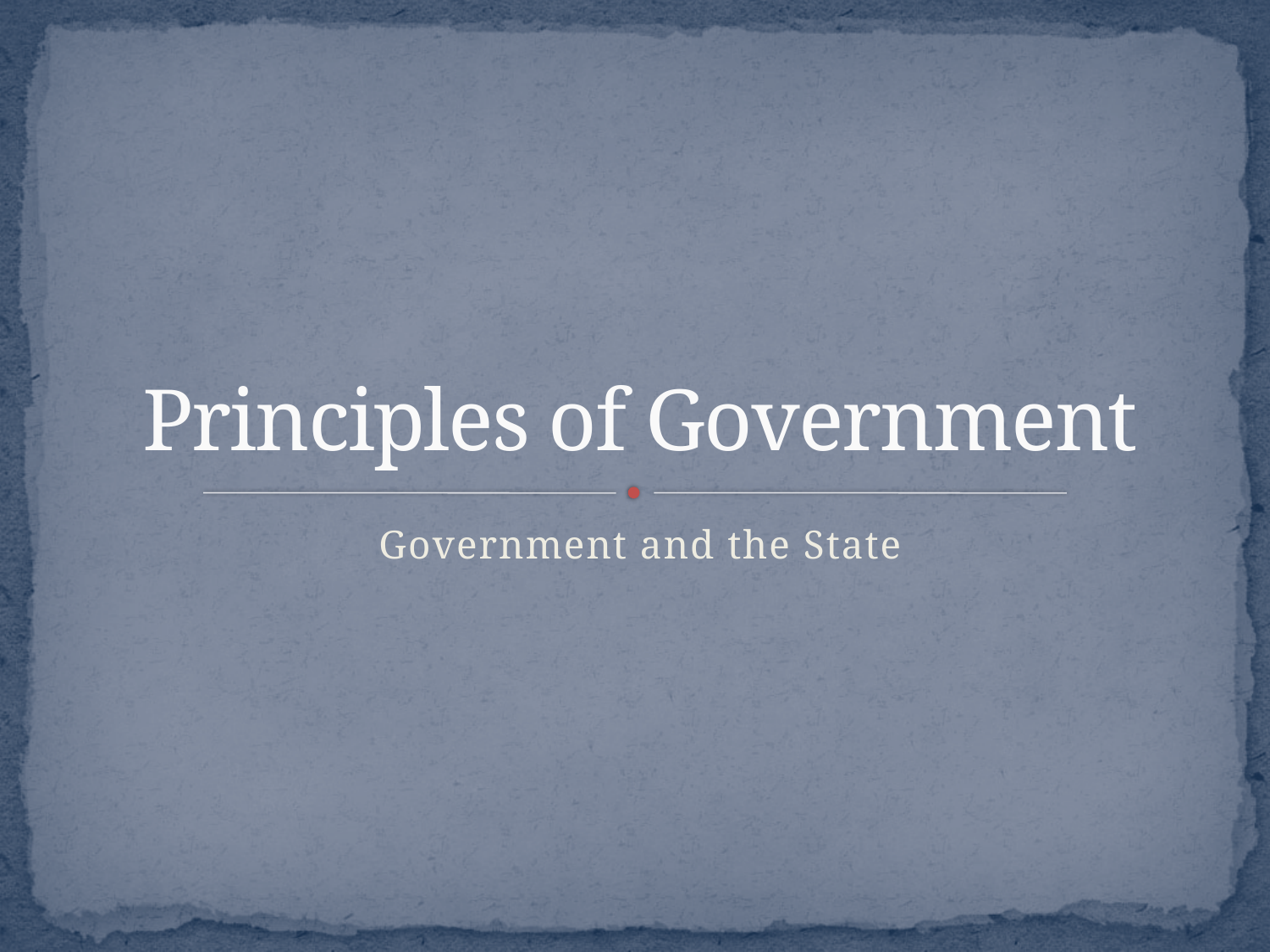

# Principles of Government
Government and the State